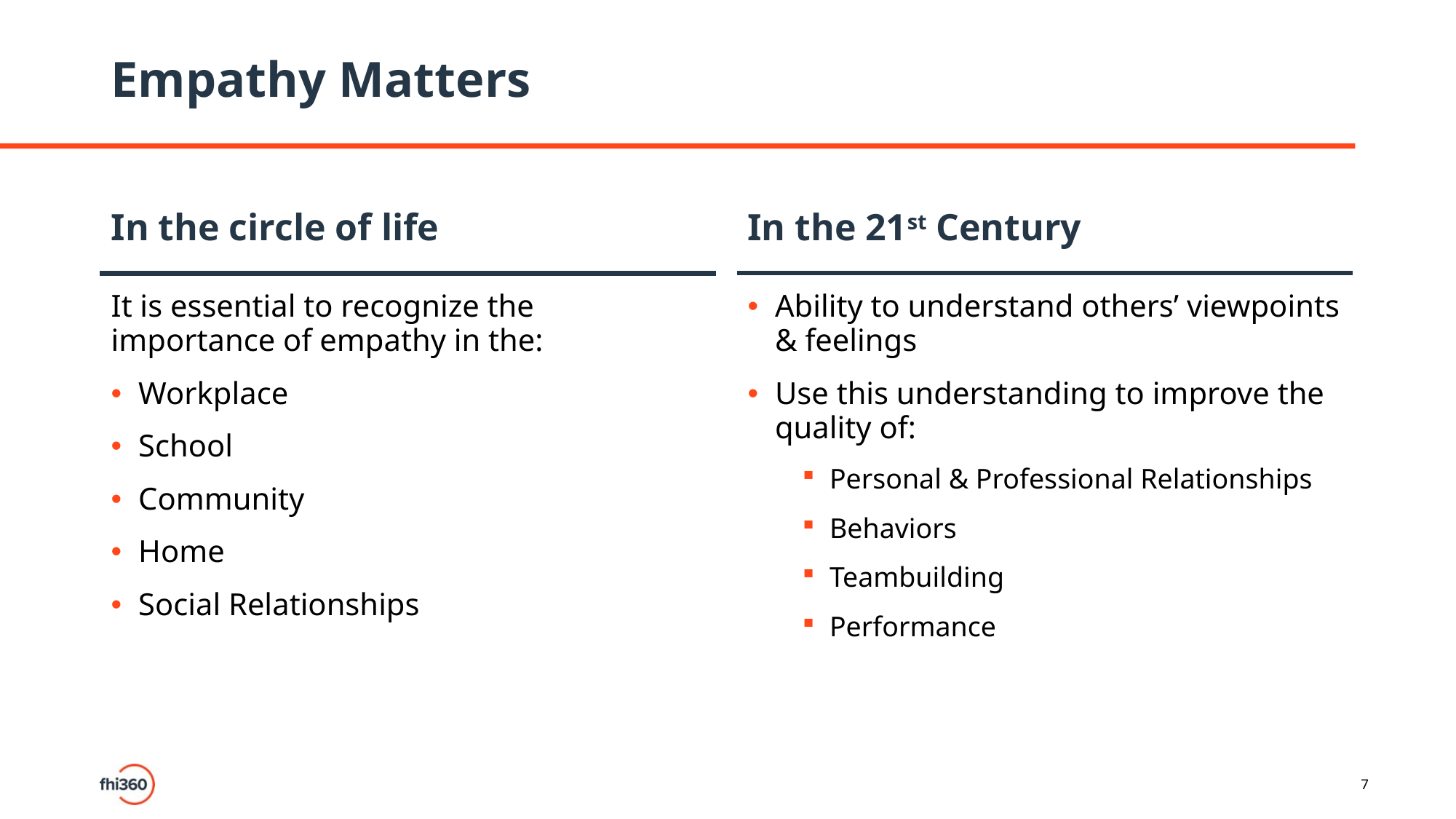

# Empathy Matters
In the circle of life
In the 21st Century
It is essential to recognize the importance of empathy in the:
Workplace
School
Community
Home
Social Relationships
Ability to understand others’ viewpoints & feelings
Use this understanding to improve the quality of:
Personal & Professional Relationships
Behaviors
Teambuilding
Performance